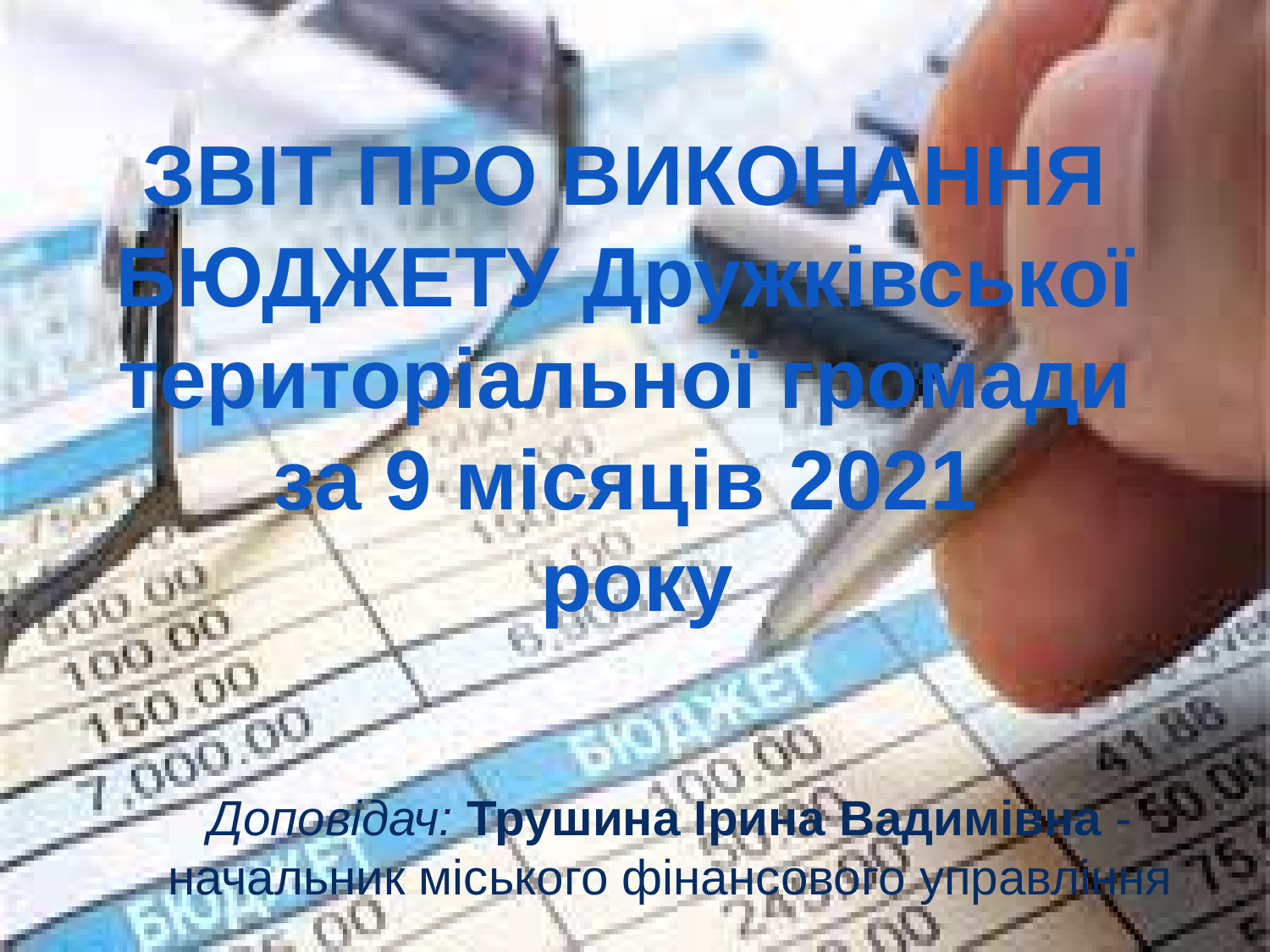

# ЗВІТ ПРО ВИКОНАННЯ БЮДЖЕТУ Дружківської територіальної громади за 9 місяців 2021 року
Доповідач: Трушина Ірина Вадимівна - начальник міського фінансового управління